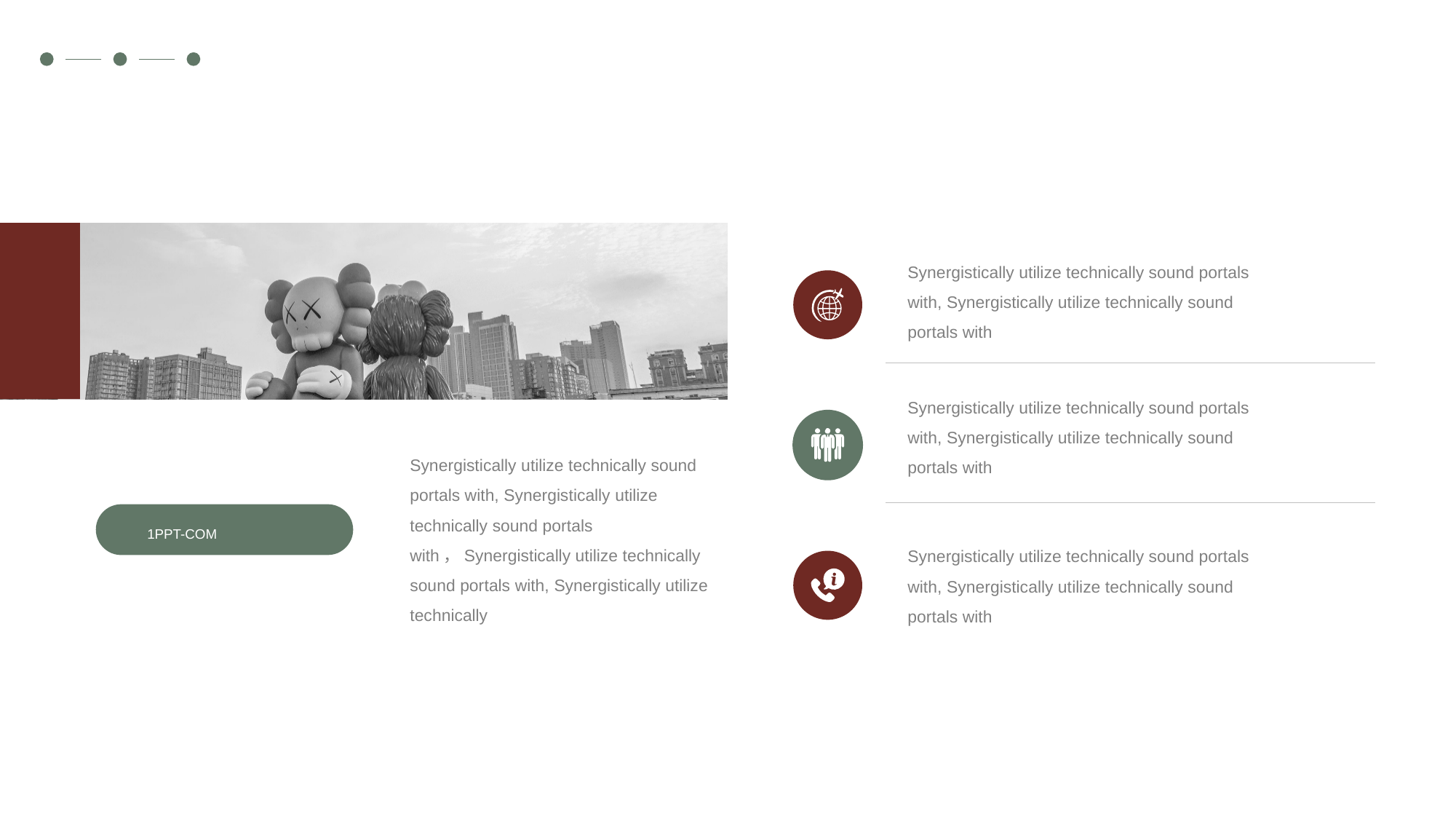

Synergistically utilize technically sound portals with, Synergistically utilize technically sound portals with

Synergistically utilize technically sound portals with, Synergistically utilize technically sound portals with

Synergistically utilize technically sound portals with, Synergistically utilize technically sound portals with，Synergistically utilize technically sound portals with, Synergistically utilize technically
1PPT-COM

Synergistically utilize technically sound portals with, Synergistically utilize technically sound portals with